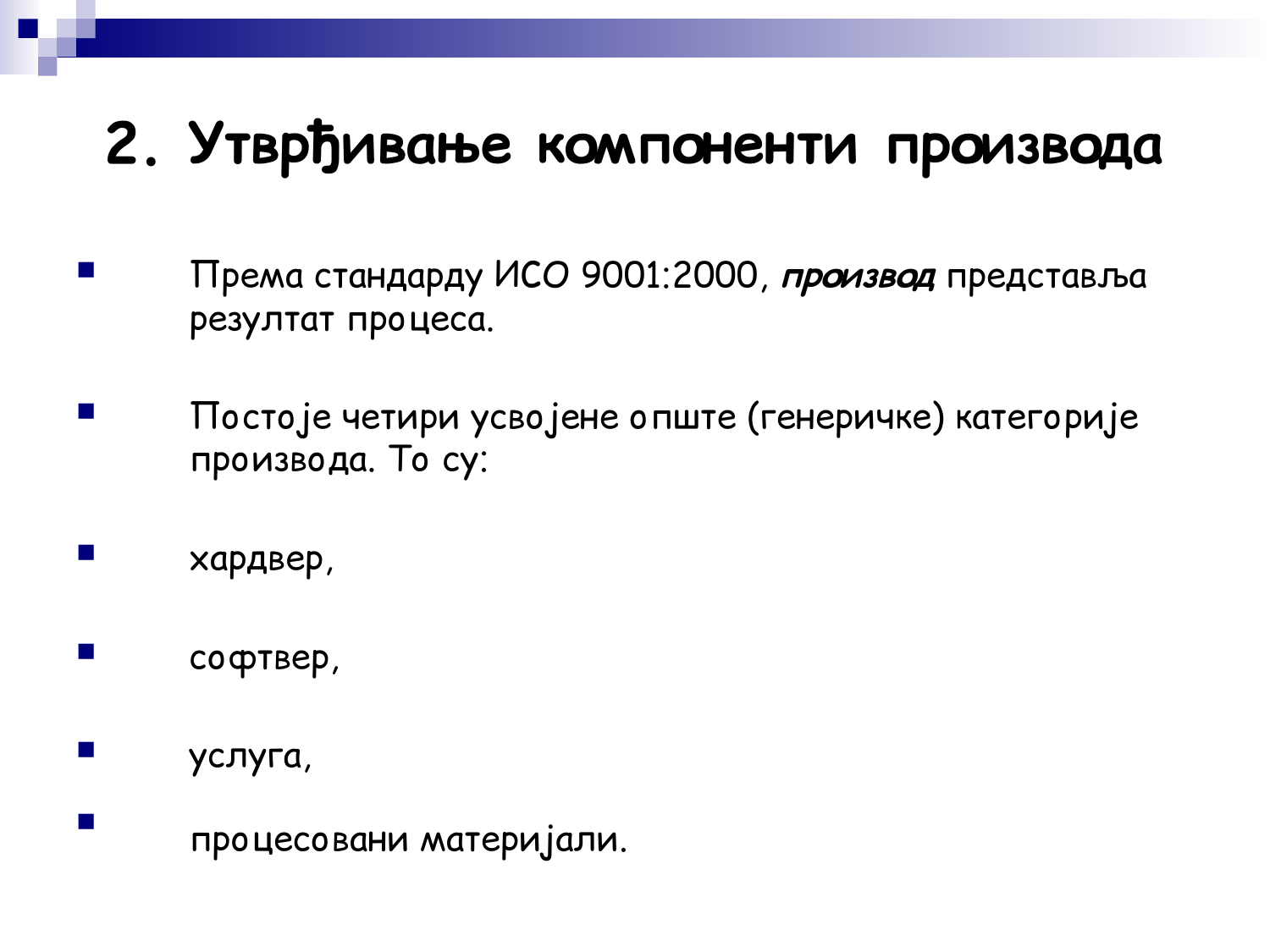

# 2. Утврђивање компоненти производа
Према стандарду ИСО 9001:2000, производ представља резултат процеса.

Постоје четири усвојене опште (генеричке) категорије производа. То су:

хардвер,

софтвер,

услуга,
процесовани материјали.